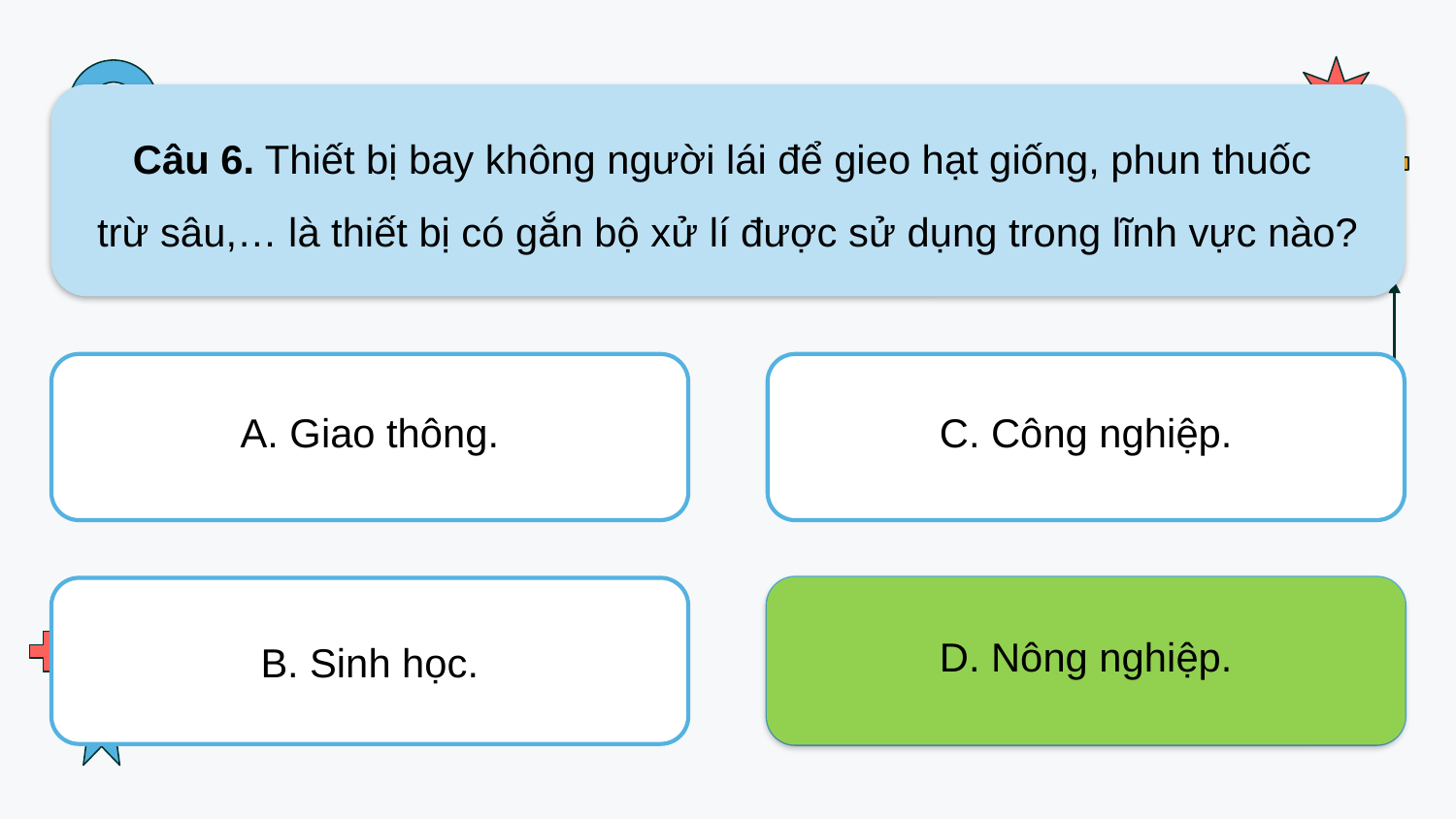

Câu 6. Thiết bị bay không người lái để gieo hạt giống, phun thuốc
trừ sâu,… là thiết bị có gắn bộ xử lí được sử dụng trong lĩnh vực nào?
A. Giao thông.
C. Công nghiệp.
B. Sinh học.
D. Nông nghiệp.
D. Nông nghiệp.